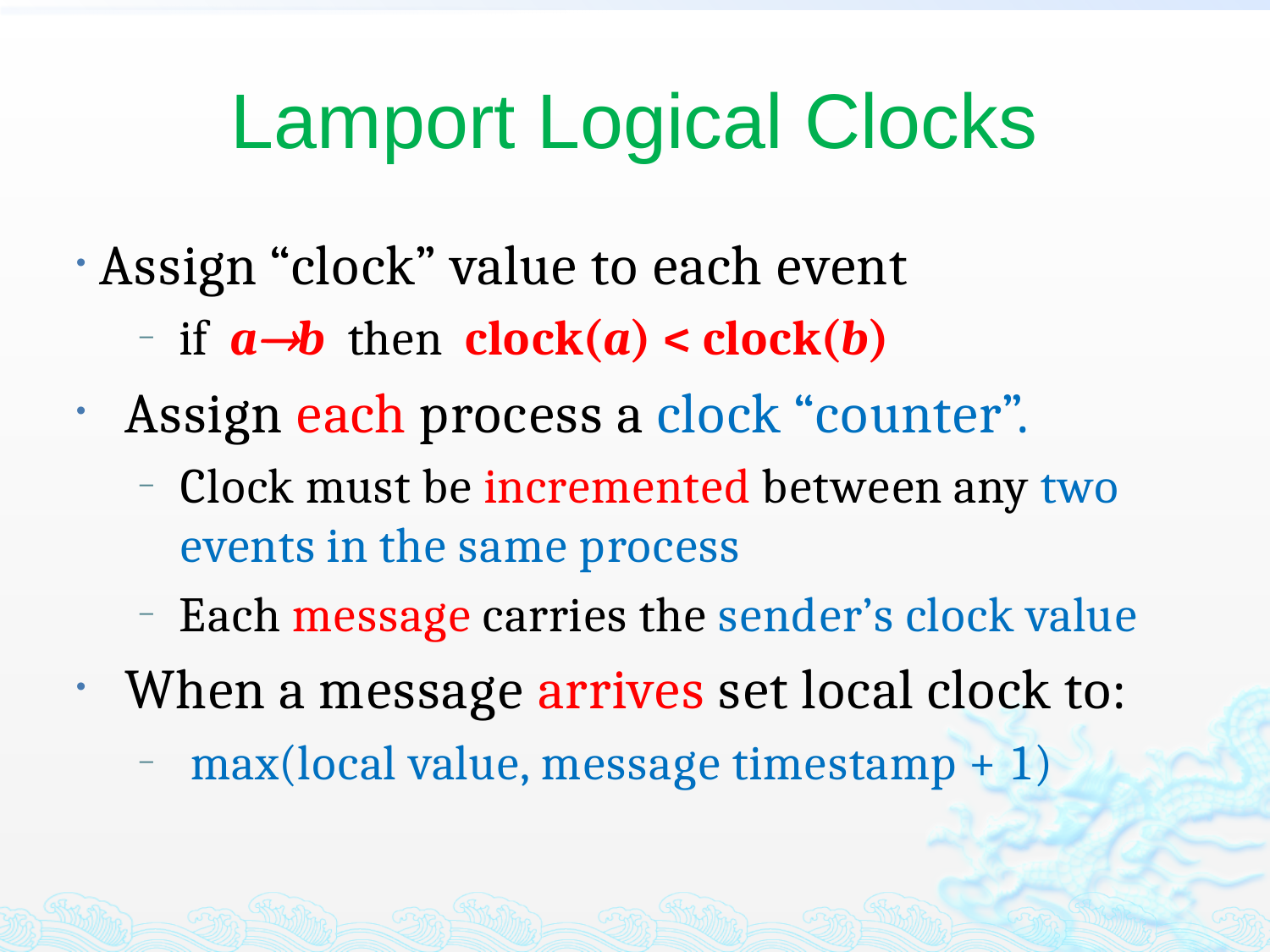

# Lamport Logical Clocks
 Assign “clock” value to each event
if  a→b  then  clock(a) < clock(b)
Assign each process a clock “counter”.
Clock must be incremented between any two events in the same process
Each message carries the sender’s clock value
When a message arrives set local clock to:
 max(local value, message timestamp + 1)